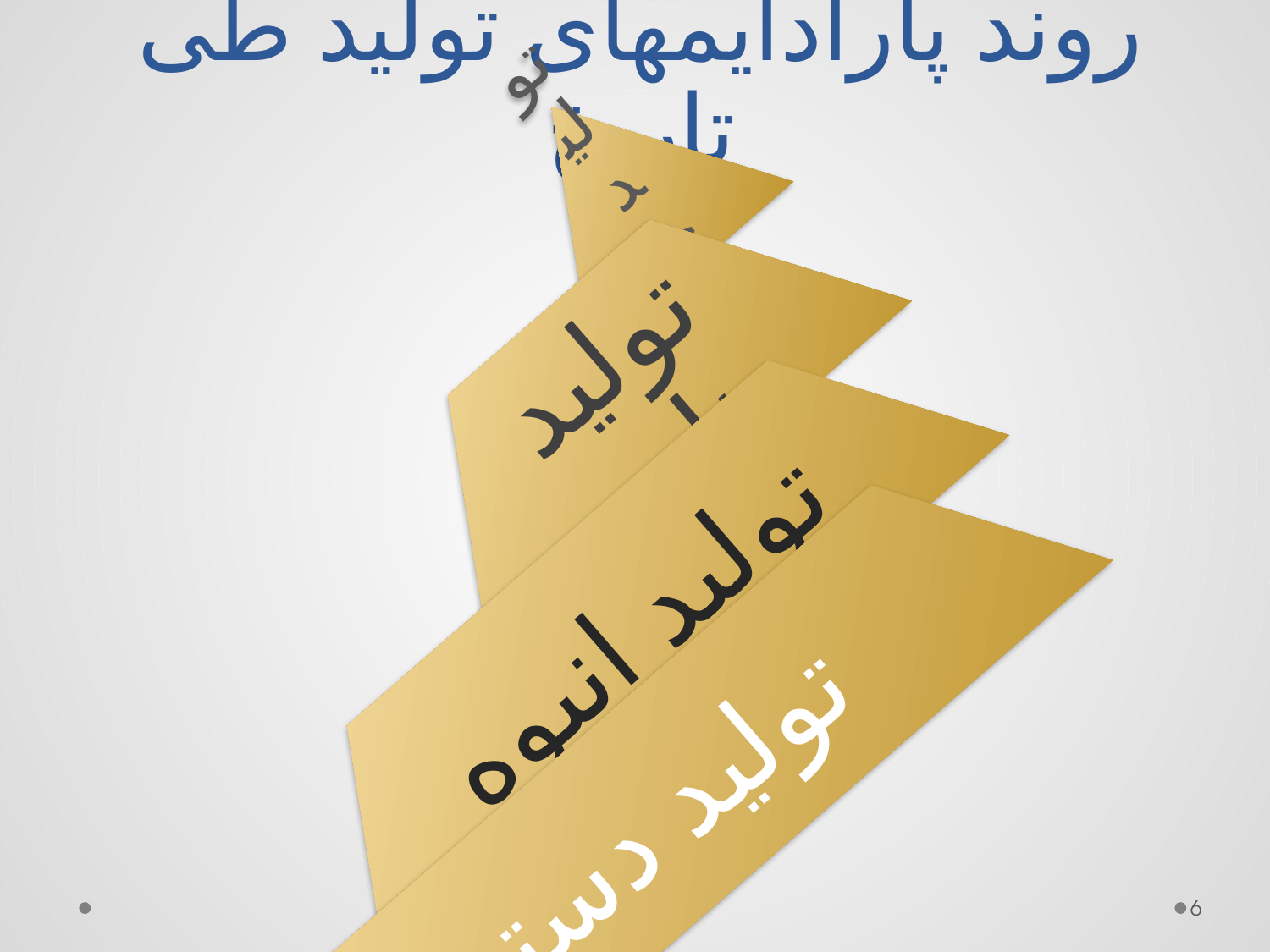

# روند پارادایمهای تولید طی تاریخ
تولید چابک
تولید ناب
تولید انبوه
تولید دستی

6